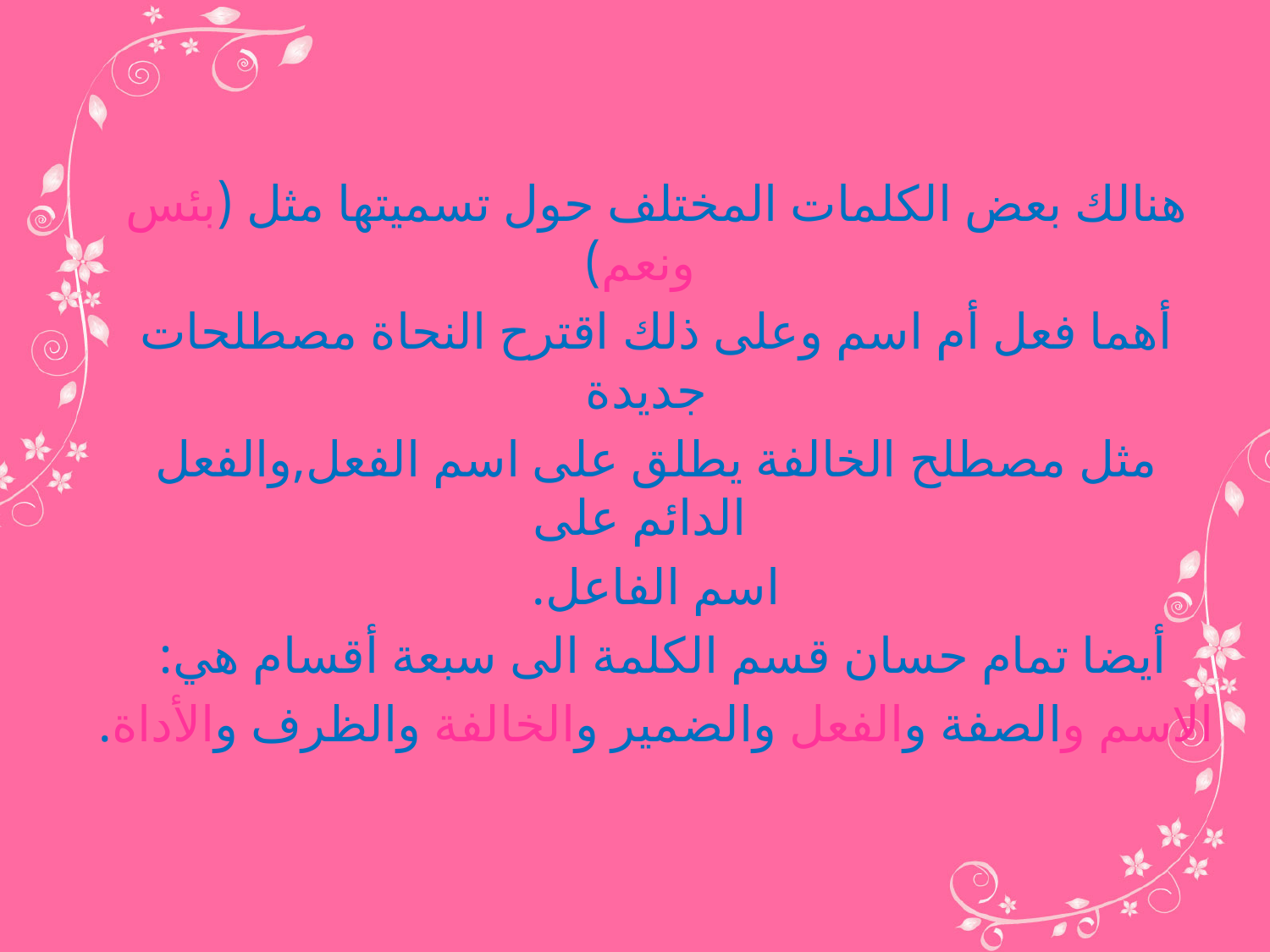

هنالك بعض الكلمات المختلف حول تسميتها مثل (بئس ونعم)
أهما فعل أم اسم وعلى ذلك اقترح النحاة مصطلحات جديدة
مثل مصطلح الخالفة يطلق على اسم الفعل,والفعل الدائم على
اسم الفاعل.
أيضا تمام حسان قسم الكلمة الى سبعة أقسام هي:
الاسم والصفة والفعل والضمير والخالفة والظرف والأداة.